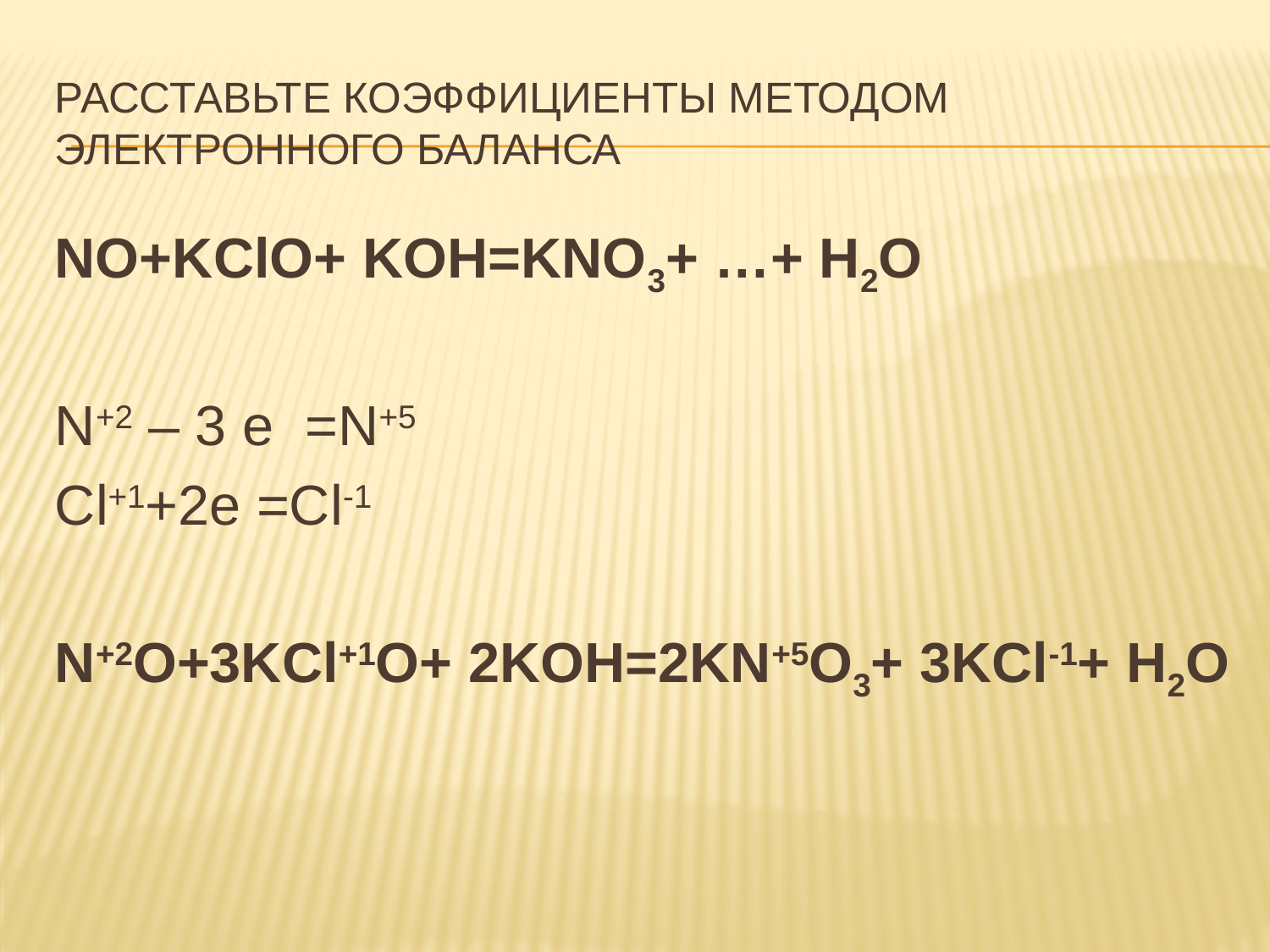

# Расставьте коэффициенты методом электронного баланса
NO+KClO+ KOH=KNO3+ …+ H2O

N+2 – 3 е  =N+5
Сl+1+2е =Сl-1

N+2O+3KCl+1O+ 2KOH=2KN+5O3+ 3KCl-1+ H2O